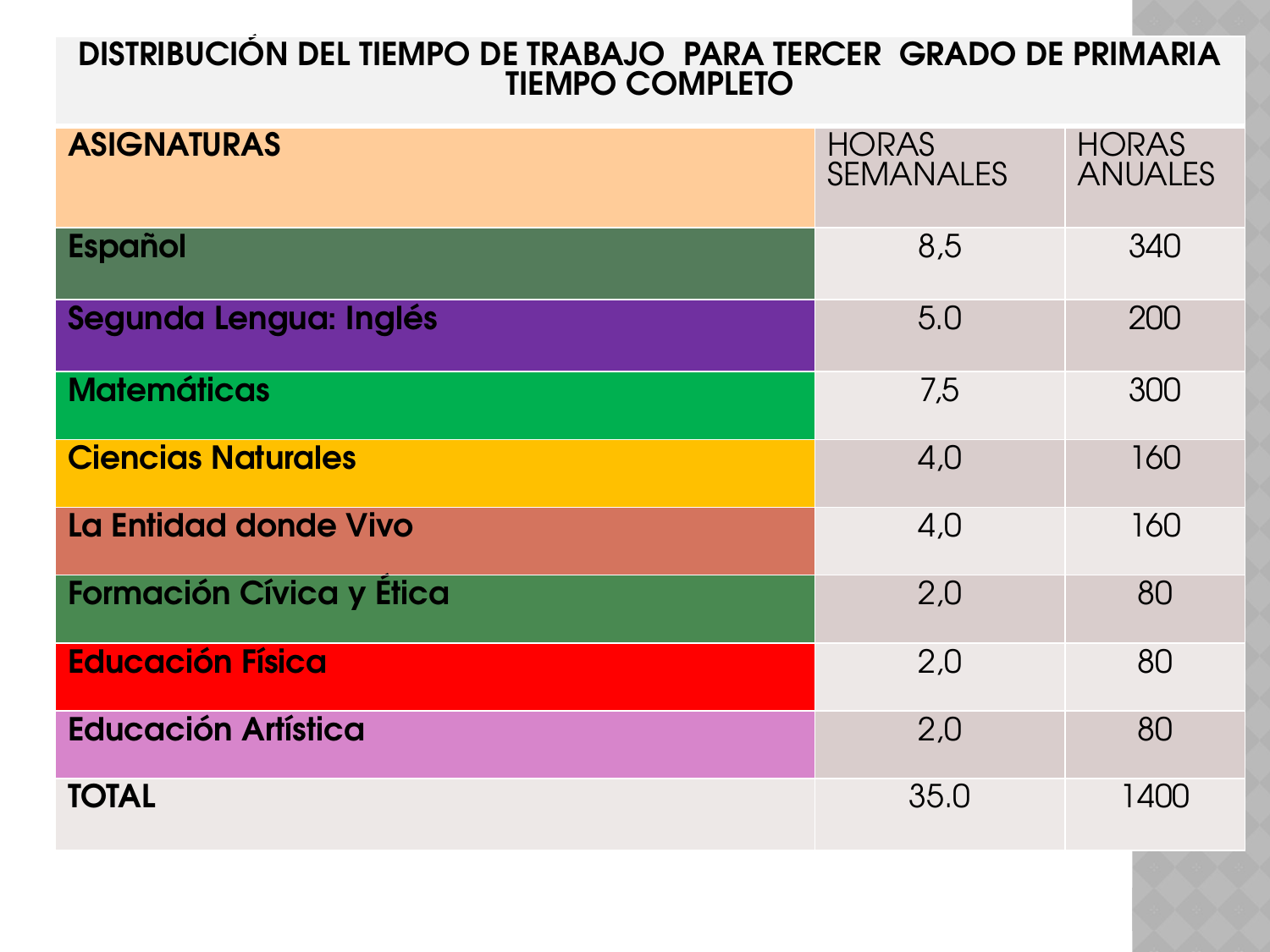

| DISTRIBUCIÓN DEL TIEMPO DE TRABAJO PARA TERCER GRADO DE PRIMARIA TIEMPO COMPLETO |  |  |
| --- | --- | --- |
| ASIGNATURAS | HORAS SEMANALES | HORAS ANUALES |
| Español | 8,5 | 340 |
| Segunda Lengua: Inglés | 5.0 | 200 |
| Matemáticas | 7,5 | 300 |
| Ciencias Naturales | 4,0 | 160 |
| La Entidad donde Vivo | 4,0 | 160 |
| Formación Cívica y Ética | 2,0 | 80 |
| Educación Física | 2,0 | 80 |
| Educación Artística | 2,0 | 80 |
| TOTAL | 35.0 | 1400 |